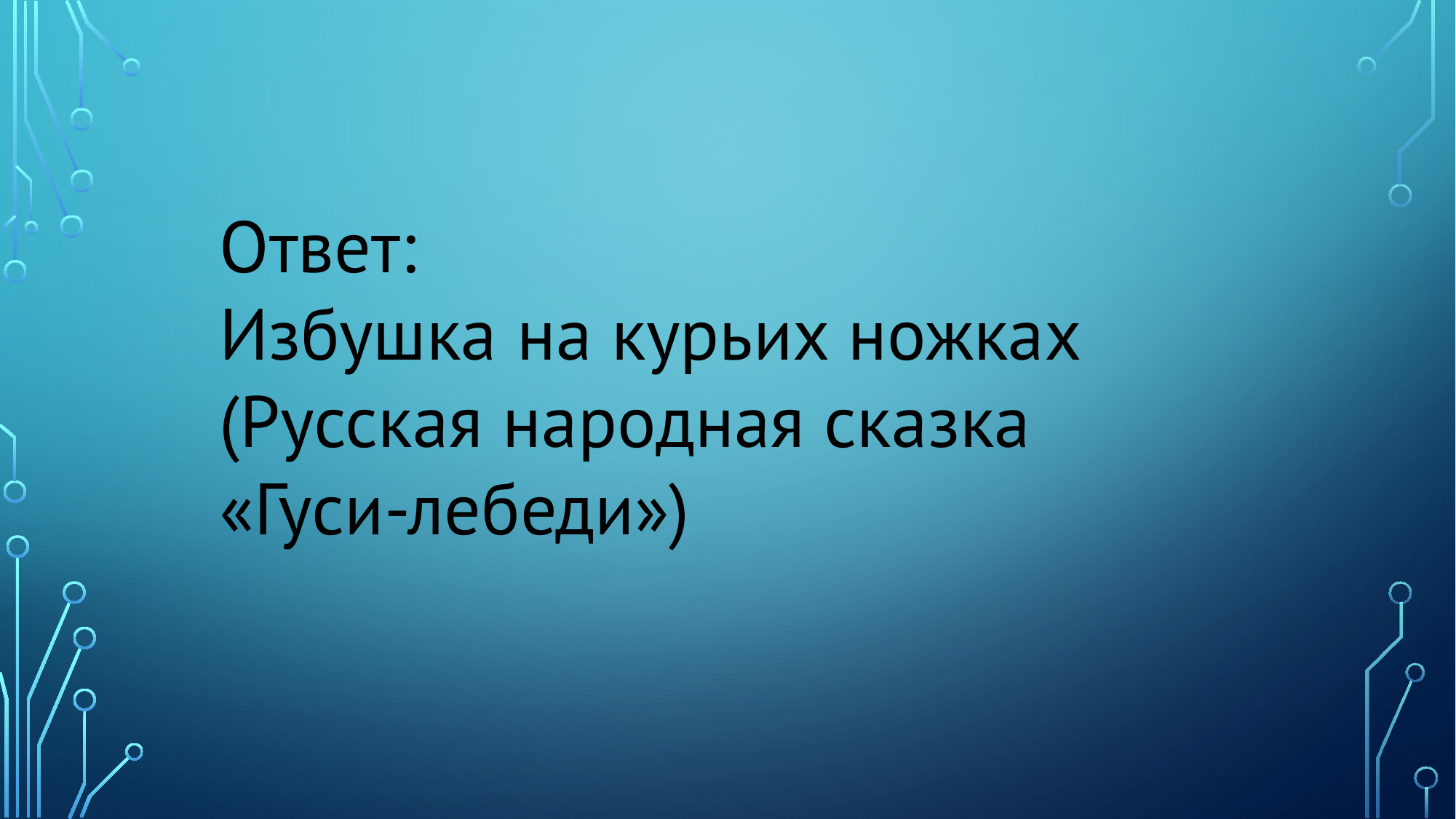

Ответ:
Избушка на курьих ножках
(Русская народная сказка «Гуси-лебеди»)